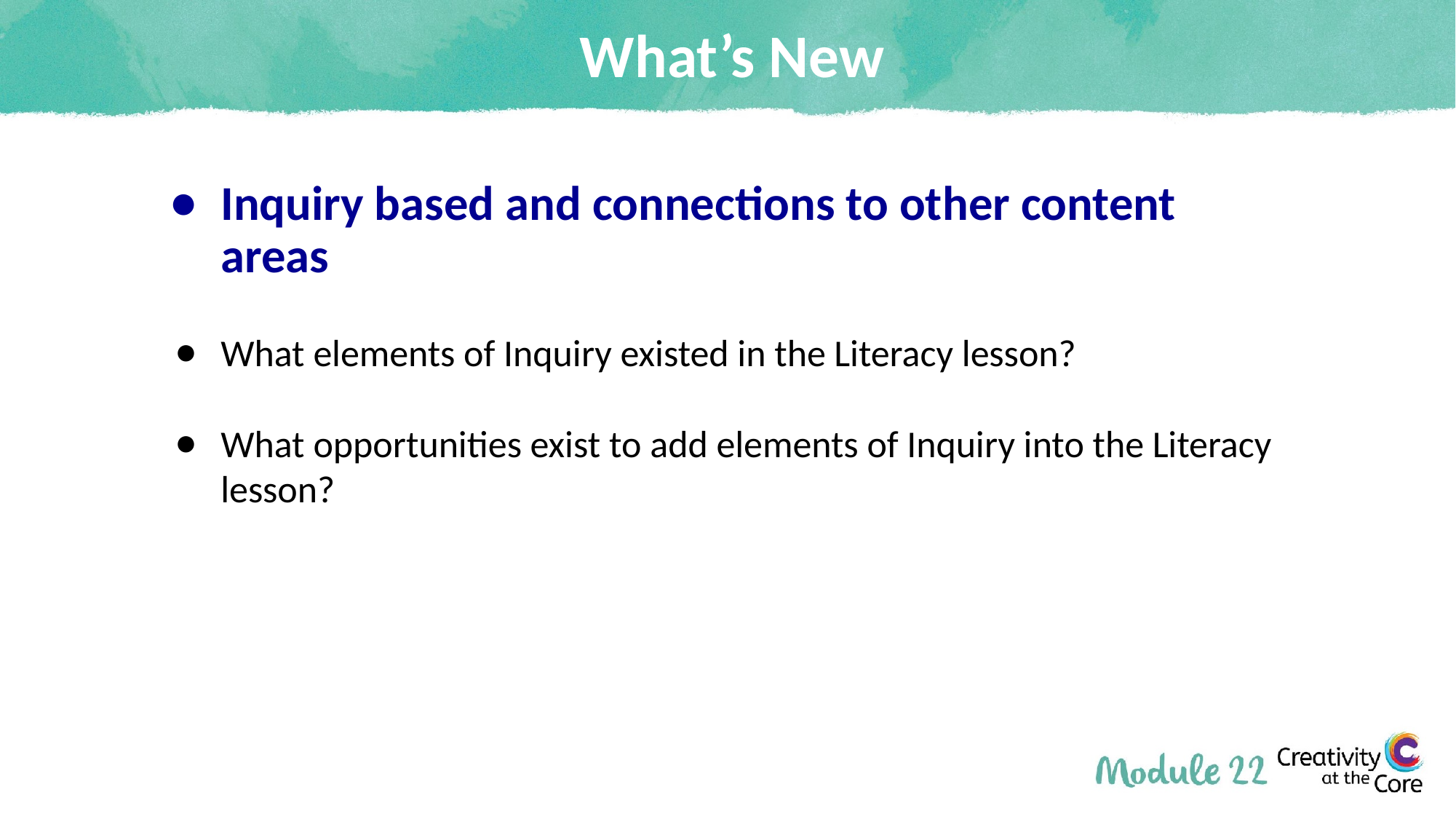

# What’s New
Inquiry based and connections to other content areas

What elements of Inquiry existed in the Literacy lesson?

What opportunities exist to add elements of Inquiry into the Literacy lesson?